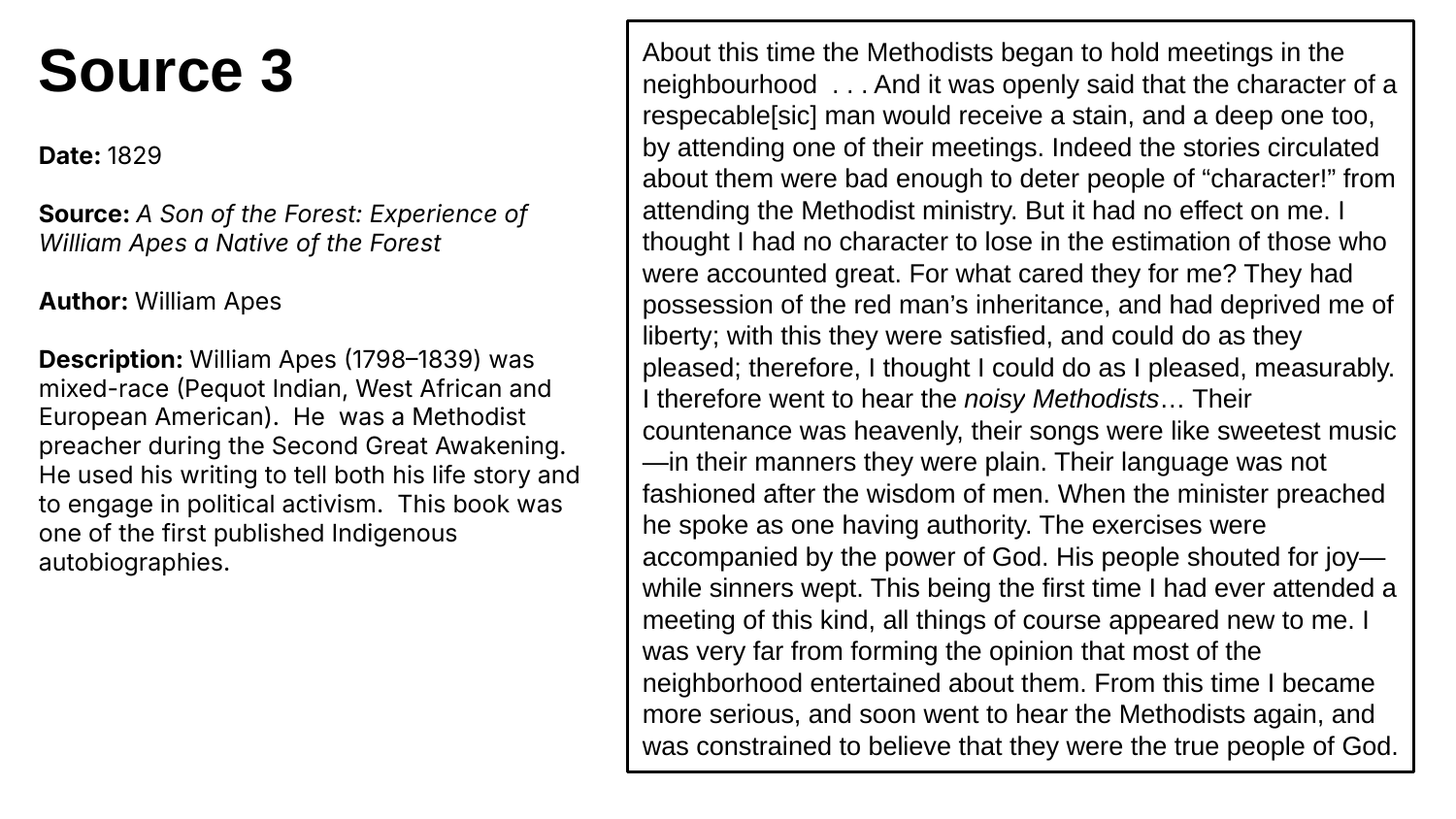

Source 3

Date: 1829

Source: A Son of the Forest: Experience of William Apes a Native of the Forest

Author: William Apes

Description: William Apes (1798–1839) was mixed-race (Pequot Indian, West African and European American).  He  was a Methodist preacher during the Second Great Awakening.  He used his writing to tell both his life story and to engage in political activism.  This book was one of the first published Indigenous autobiographies.

About this time the Methodists began to hold meetings in the neighbourhood  . . . And it was openly said that the character of a respecable[sic] man would receive a stain, and a deep one too, by attending one of their meetings. Indeed the stories circulated about them were bad enough to deter people of “character!” from attending the Methodist ministry. But it had no effect on me. I thought I had no character to lose in the estimation of those who were accounted great. For what cared they for me? They had possession of the red man’s inheritance, and had deprived me of liberty; with this they were satisfied, and could do as they pleased; therefore, I thought I could do as I pleased, measurably. I therefore went to hear the noisy Methodists… Their countenance was heavenly, their songs were like sweetest music—in their manners they were plain. Their language was not fashioned after the wisdom of men. When the minister preached he spoke as one having authority. The exercises were accompanied by the power of God. His people shouted for joy—while sinners wept. This being the first time I had ever attended a meeting of this kind, all things of course appeared new to me. I was very far from forming the opinion that most of the neighborhood entertained about them. From this time I became more serious, and soon went to hear the Methodists again, and was constrained to believe that they were the true people of God.